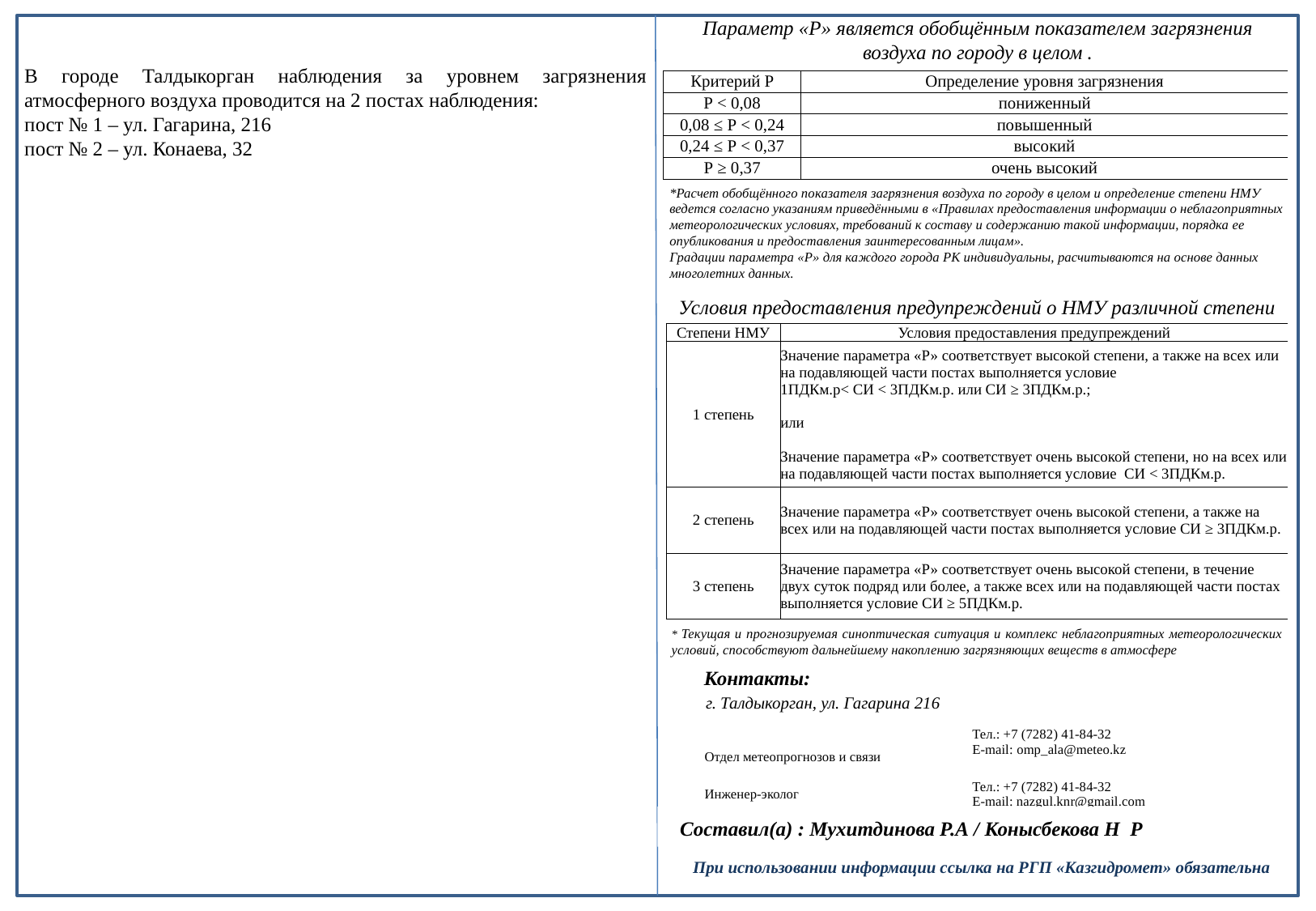

Параметр «Р» является обобщённым показателем загрязнения воздуха по городу в целом .

В городе Талдыкорган наблюдения за уровнем загрязнения атмосферного воздуха проводится на 2 постах наблюдения:
пост № 1 – ул. Гагарина, 216
пост № 2 – ул. Конаева, 32
| Критерий Р | Определение уровня загрязнения |
| --- | --- |
| Р < 0,08 | пониженный |
| 0,08 ≤ Р < 0,24 | повышенный |
| 0,24 ≤ Р < 0,37 | высокий |
| Р ≥ 0,37 | очень высокий |
*Расчет обобщённого показателя загрязнения воздуха по городу в целом и определение степени НМУ ведется согласно указаниям приведёнными в «Правилах предоставления информации о неблагоприятных метеорологических условиях, требований к составу и содержанию такой информации, порядка ее опубликования и предоставления заинтересованным лицам».
Градации параметра «Р» для каждого города РК индивидуальны, расчитываются на основе данных многолетних данных.
Условия предоставления предупреждений о НМУ различной степени
| Степени НМУ | Условия предоставления предупреждений |
| --- | --- |
| 1 степень | Значение параметра «Р» соответствует высокой степени, а также на всех или на подавляющей части постах выполняется условие 1ПДКм.р< СИ < 3ПДКм.р. или СИ ≥ 3ПДКм.р.; или Значение параметра «Р» соответствует очень высокой степени, но на всех или на подавляющей части постах выполняется условие СИ < 3ПДКм.р. |
| 2 степень | Значение параметра «Р» соответствует очень высокой степени, а также на всех или на подавляющей части постах выполняется условие СИ ≥ 3ПДКм.р. |
| 3 степень | Значение параметра «Р» соответствует очень высокой степени, в течение двух суток подряд или более, а также всех или на подавляющей части постах выполняется условие СИ ≥ 5ПДКм.р. |

Контакты:

г. Талдыкорган, ул. Гагарина 216
| Отдел метеопрогнозов и связи | Тел.: +7 (7282) 41-84-32 E-mail: omp\_ala@meteo.kz |
| --- | --- |
| Инженер-эколог | Тел.: +7 (7282) 41-84-32 E-mail: nazgul.knr@gmail.com |
* Текущая и прогнозируемая синоптическая ситуация и комплекс неблагоприятных метеорологических условий, способствуют дальнейшему накоплению загрязняющих веществ в атмосфере
  Составил(а) : Мухитдинова Р.А / Конысбекова Н  Р
При использовании информации ссылка на РГП «Казгидромет» обязательна